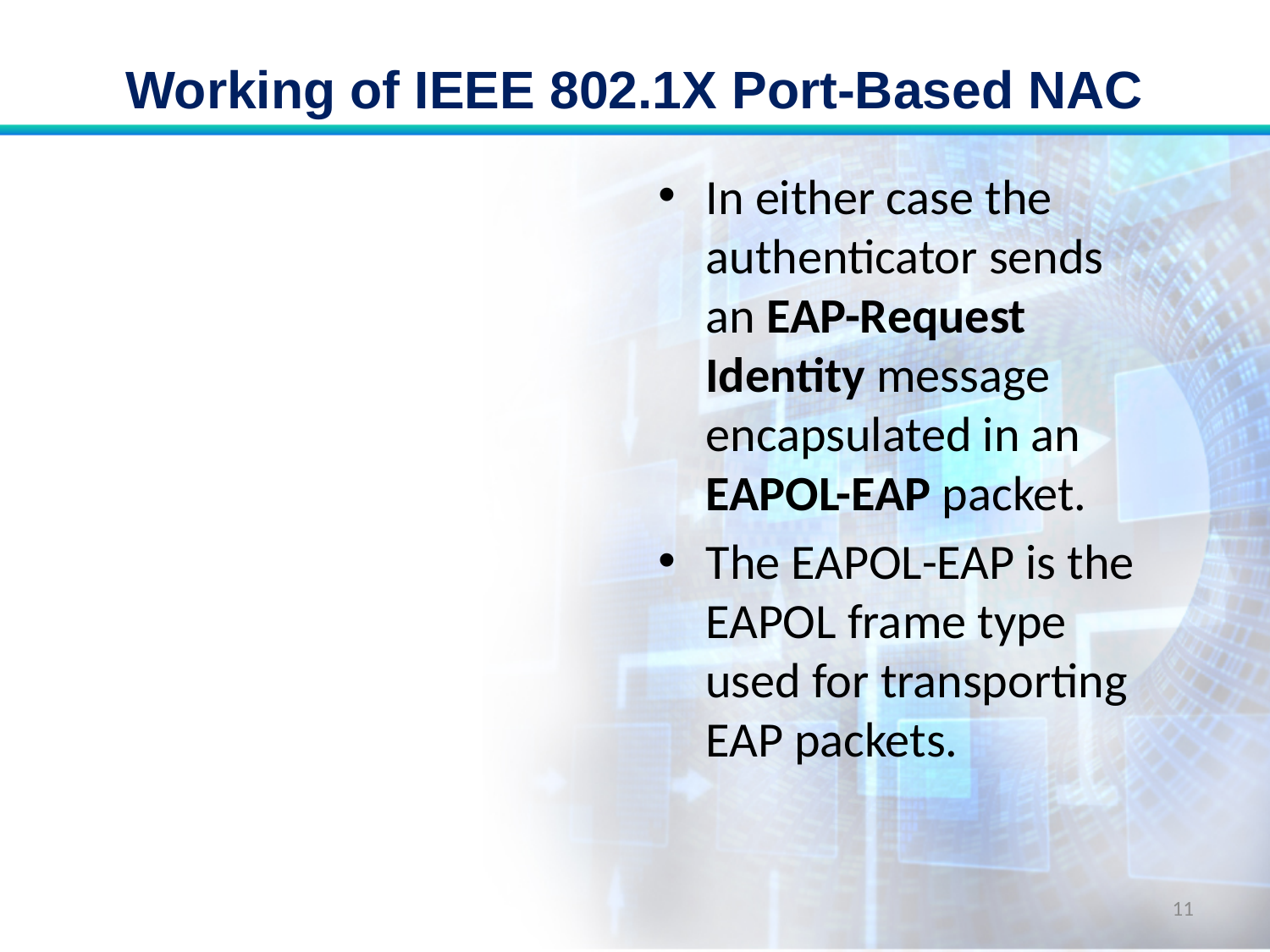

# Working of IEEE 802.1X Port-Based NAC
In either case the authenticator sends an EAP-Request Identity message encapsulated in an EAPOL-EAP packet.
The EAPOL-EAP is the EAPOL frame type used for transporting EAP packets.
11